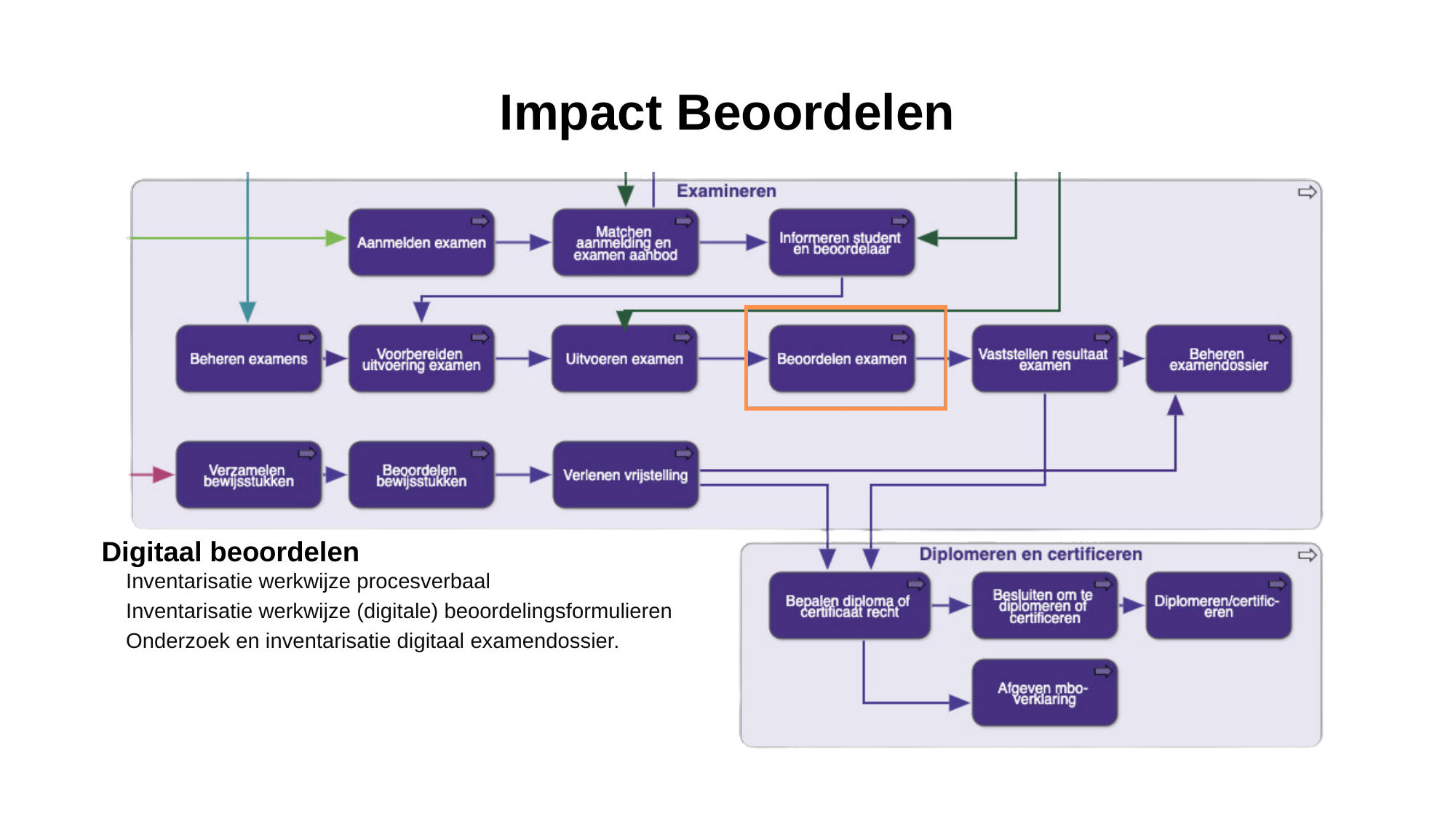

Impact Beoordelen

Digitaal beoordelen
Inventarisatie werkwijze procesverbaal
Inventarisatie werkwijze (digitale) beoordelingsformulieren
Onderzoek en inventarisatie digitaal examendossier.